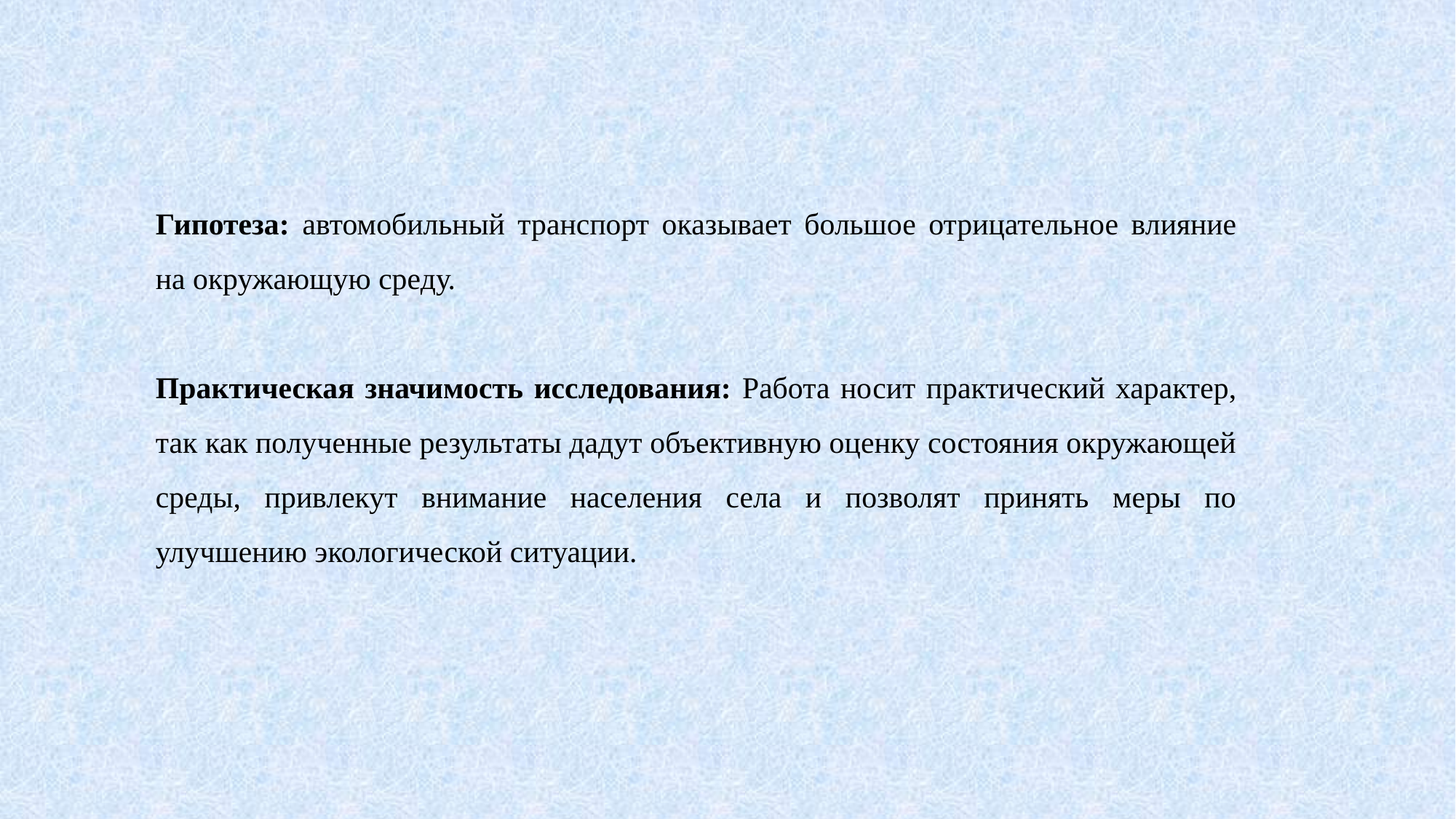

Гипотеза: автомобильный транспорт оказывает большое отрицательное влияние на окружающую среду.

Практическая значимость исследования: Работа носит практический характер, так как полученные результаты дадут объективную оценку состояния окружающей среды, привлекут внимание населения села и позволят принять меры по улучшению экологической ситуации.